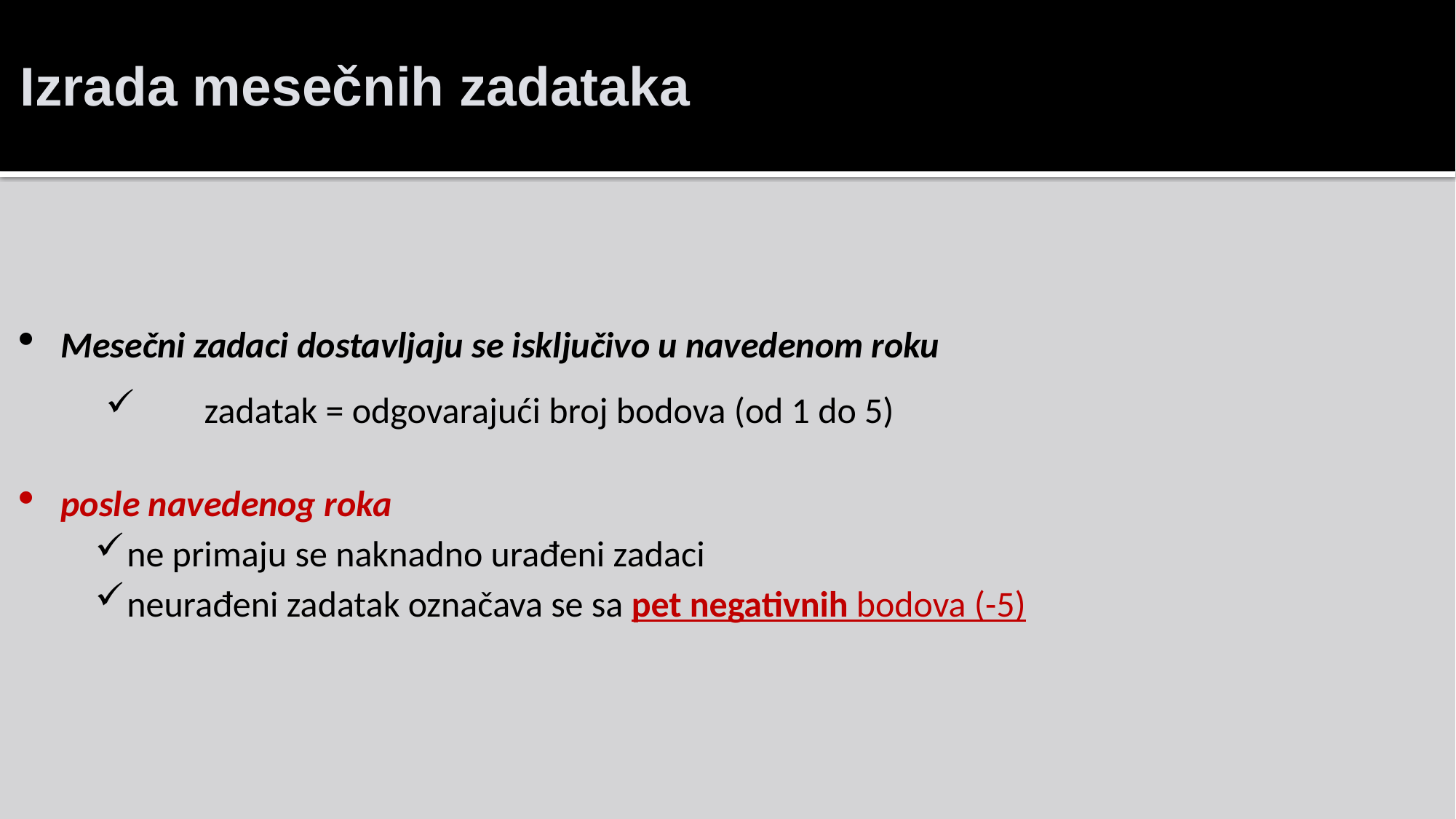

# Izrada mesečnih zadataka
Mesečni zadaci dostavljaju se isključivo u navedenom roku
	zadatak = odgovarajući broj bodova (od 1 do 5)

posle navedenog roka
ne primaju se naknadno urađeni zadaci
neurađeni zadatak označava se sa pet negativnih bodova (-5)